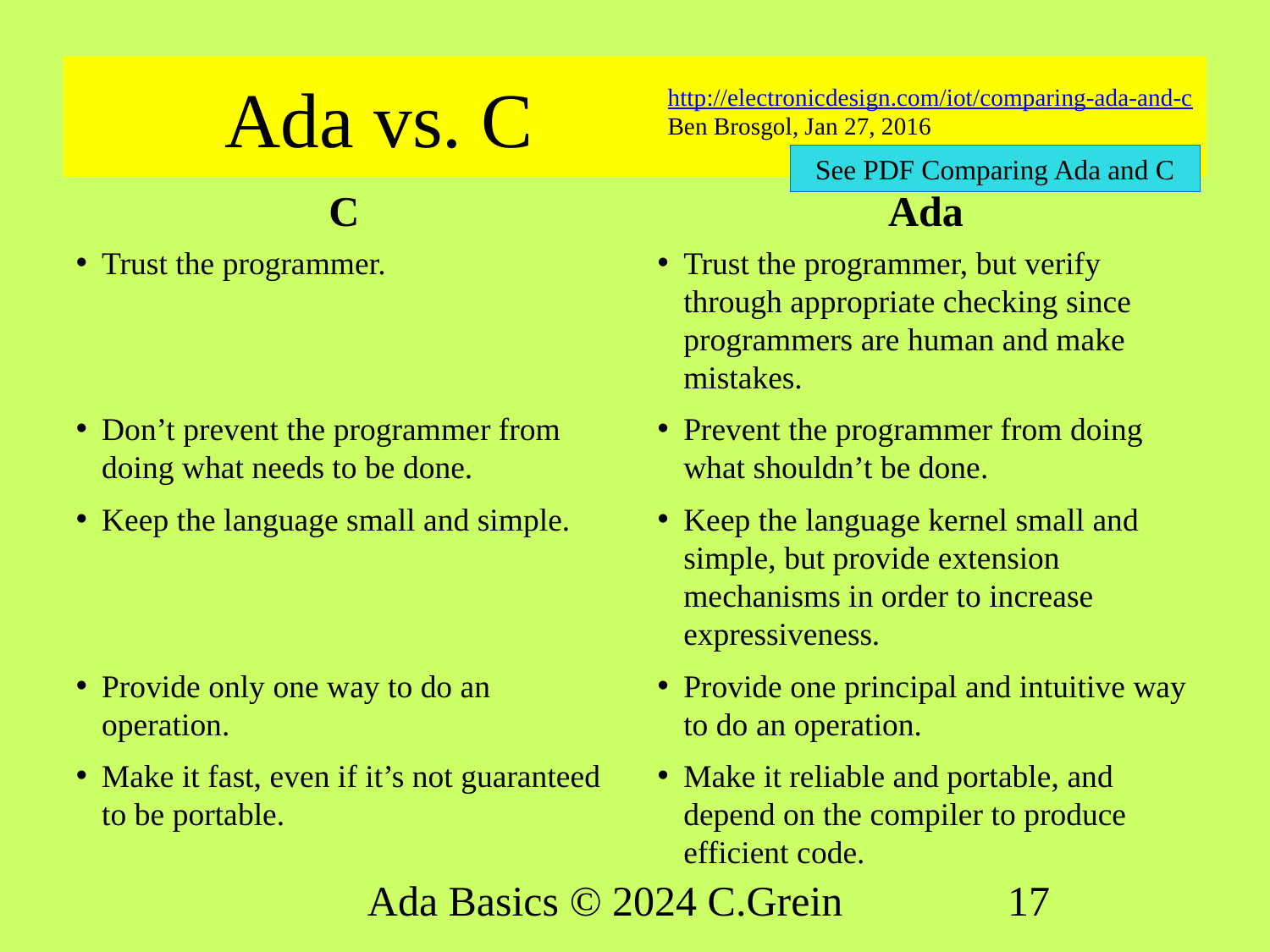

# Ada vs. C
http://electronicdesign.com/iot/comparing-ada-and-c
Ben Brosgol, Jan 27, 2016
See PDF Comparing Ada and C
C
Ada
Trust the programmer.
Don’t prevent the programmer from doing what needs to be done.
Keep the language small and simple.
Provide only one way to do an operation.
Make it fast, even if it’s not guaranteed to be portable.
Trust the programmer, but verify through appropriate checking since programmers are human and make mistakes.
Prevent the programmer from doing what shouldn’t be done.
Keep the language kernel small and simple, but provide extension mechanisms in order to increase expressiveness.
Provide one principal and intuitive way to do an operation.
Make it reliable and portable, and depend on the compiler to produce efficient code.
Ada Basics © 2024 C.Grein
17